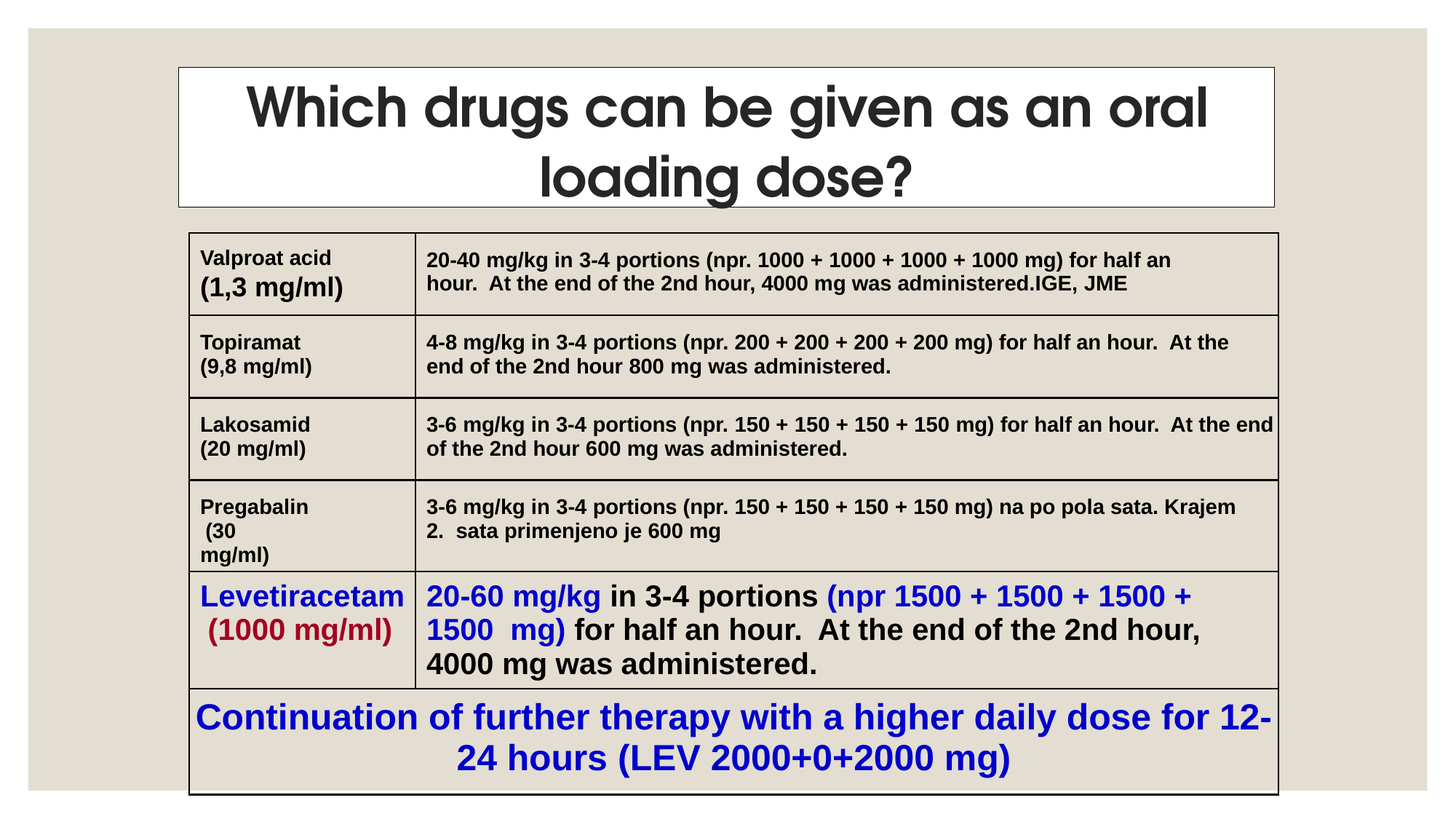

# Which drugs can be given as an oral loading dose?
| Valproat acid (1,3 mg/ml) | 20-40 mg/kg in 3-4 portions (npr. 1000 + 1000 + 1000 + 1000 mg) for half an hour. At the end of the 2nd hour, 4000 mg was administered.IGE, JME |
| --- | --- |
| Topiramat (9,8 mg/ml) | 4-8 mg/kg in 3-4 portions (npr. 200 + 200 + 200 + 200 mg) for half an hour. At the end of the 2nd hour 800 mg was administered. |
| Lakosamid (20 mg/ml) | 3-6 mg/kg in 3-4 portions (npr. 150 + 150 + 150 + 150 mg) for half an hour. At the end of the 2nd hour 600 mg was administered. |
| Pregabalin (30 mg/ml) | 3-6 mg/kg in 3-4 portions (npr. 150 + 150 + 150 + 150 mg) na po pola sata. Krajem 2. sata primenjeno je 600 mg |
| Levetiracetam (1000 mg/ml) | 20-60 mg/kg in 3-4 portions (npr 1500 + 1500 + 1500 + 1500 mg) for half an hour. At the end of the 2nd hour, 4000 mg was administered. |
| Continuation of further therapy with a higher daily dose for 12-24 hours (LEV 2000+0+2000 mg) |  |